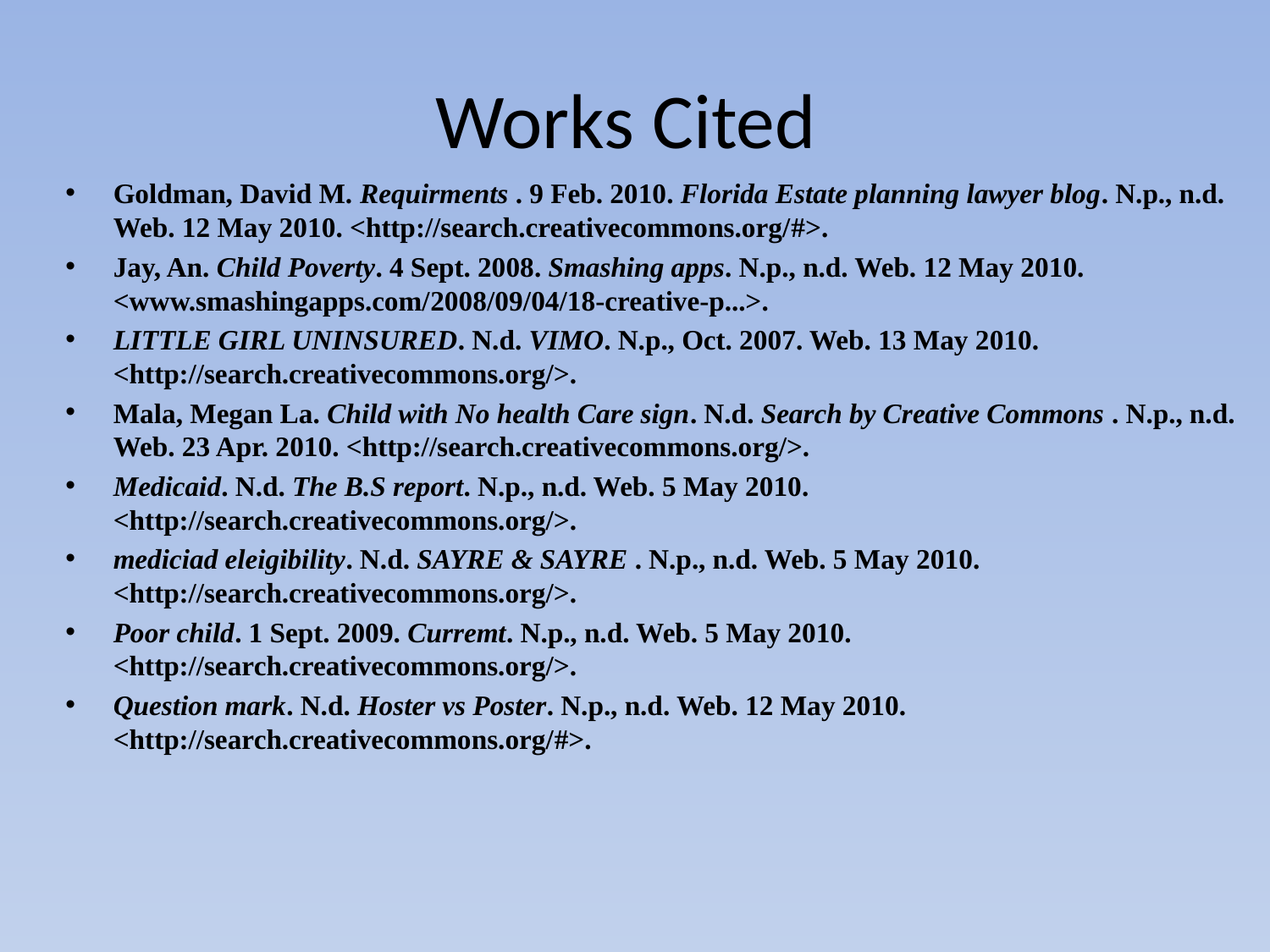

# Works Cited
Goldman, David M. Requirments . 9 Feb. 2010. Florida Estate planning lawyer blog. N.p., n.d. Web. 12 May 2010. <http://search.creativecommons.org/‌#>.
Jay, An. Child Poverty. 4 Sept. 2008. Smashing apps. N.p., n.d. Web. 12 May 2010. <www.smashingapps.com/‌2008/‌09/‌04/‌18-creative-p...>.
LITTLE GIRL UNINSURED. N.d. VIMO. N.p., Oct. 2007. Web. 13 May 2010. <http://search.creativecommons.org/>.
Mala, Megan La. Child with No health Care sign. N.d. Search by Creative Commons . N.p., n.d. Web. 23 Apr. 2010. <http://search.creativecommons.org/>.
Medicaid. N.d. The B.S report. N.p., n.d. Web. 5 May 2010. <http://search.creativecommons.org/>.
mediciad eleigibility. N.d. SAYRE & SAYRE . N.p., n.d. Web. 5 May 2010. <http://search.creativecommons.org/>.
Poor child. 1 Sept. 2009. Curremt. N.p., n.d. Web. 5 May 2010. <http://search.creativecommons.org/>.
Question mark. N.d. Hoster vs Poster. N.p., n.d. Web. 12 May 2010. <http://search.creativecommons.org/‌#>.